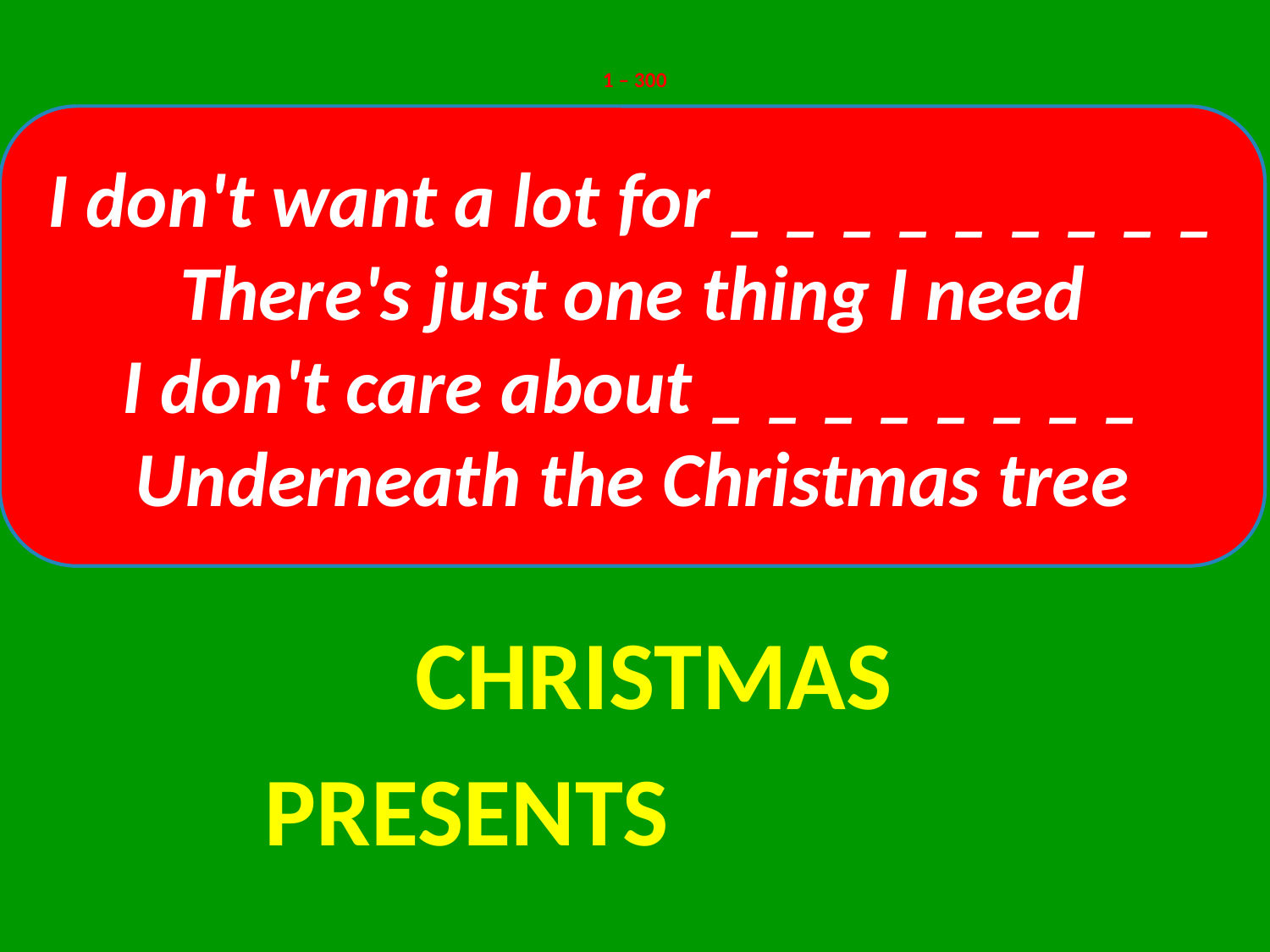

# 1 – 300
I don't want a lot for _ _ _ _ _ _ _ _ _
There's just one thing I need
I don't care about _ _ _ _ _ _ _ _
Underneath the Christmas tree
CHRISTMAS
PRESENTS